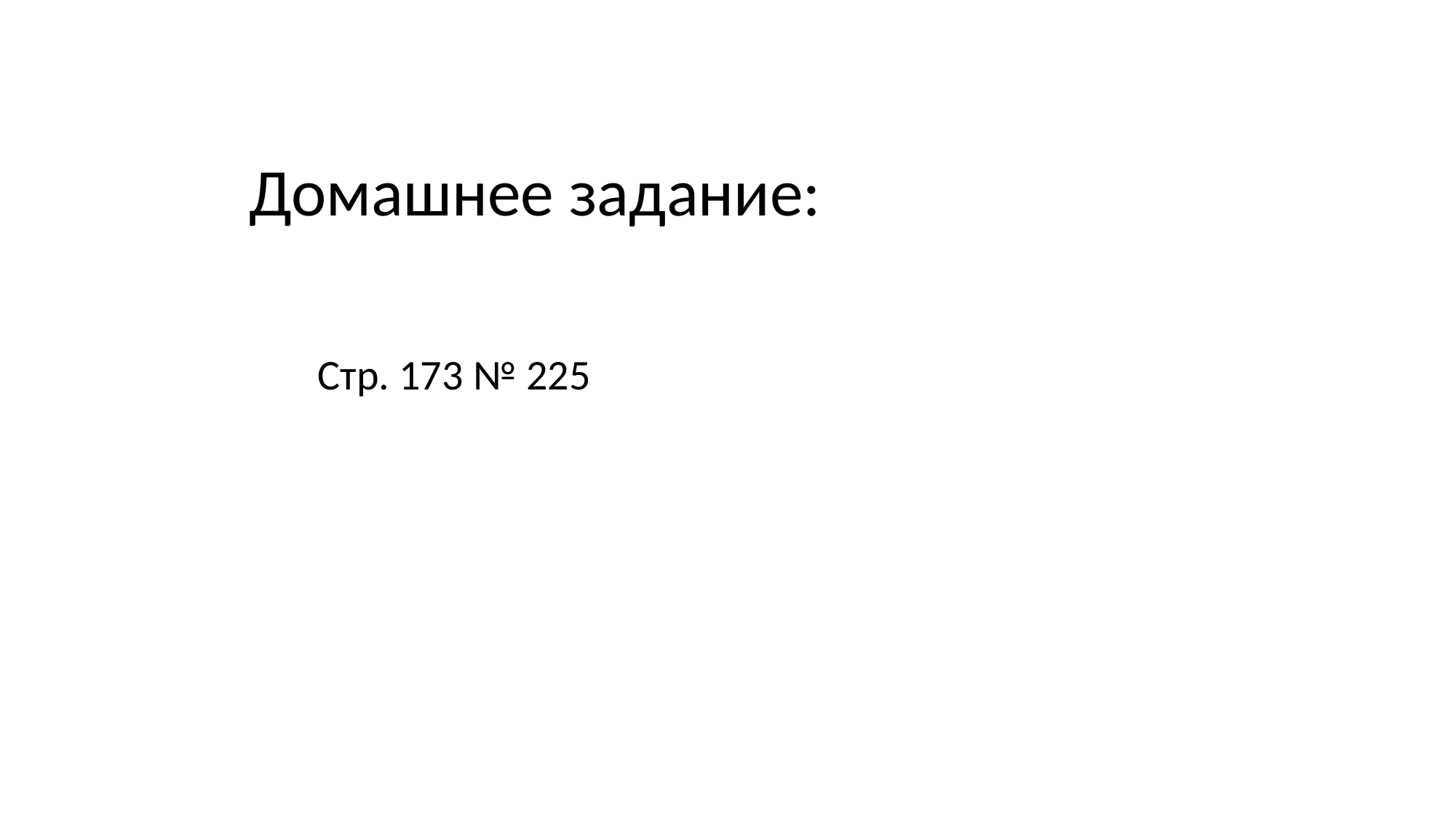

# Домашнее задание:
Стр. 173 № 225